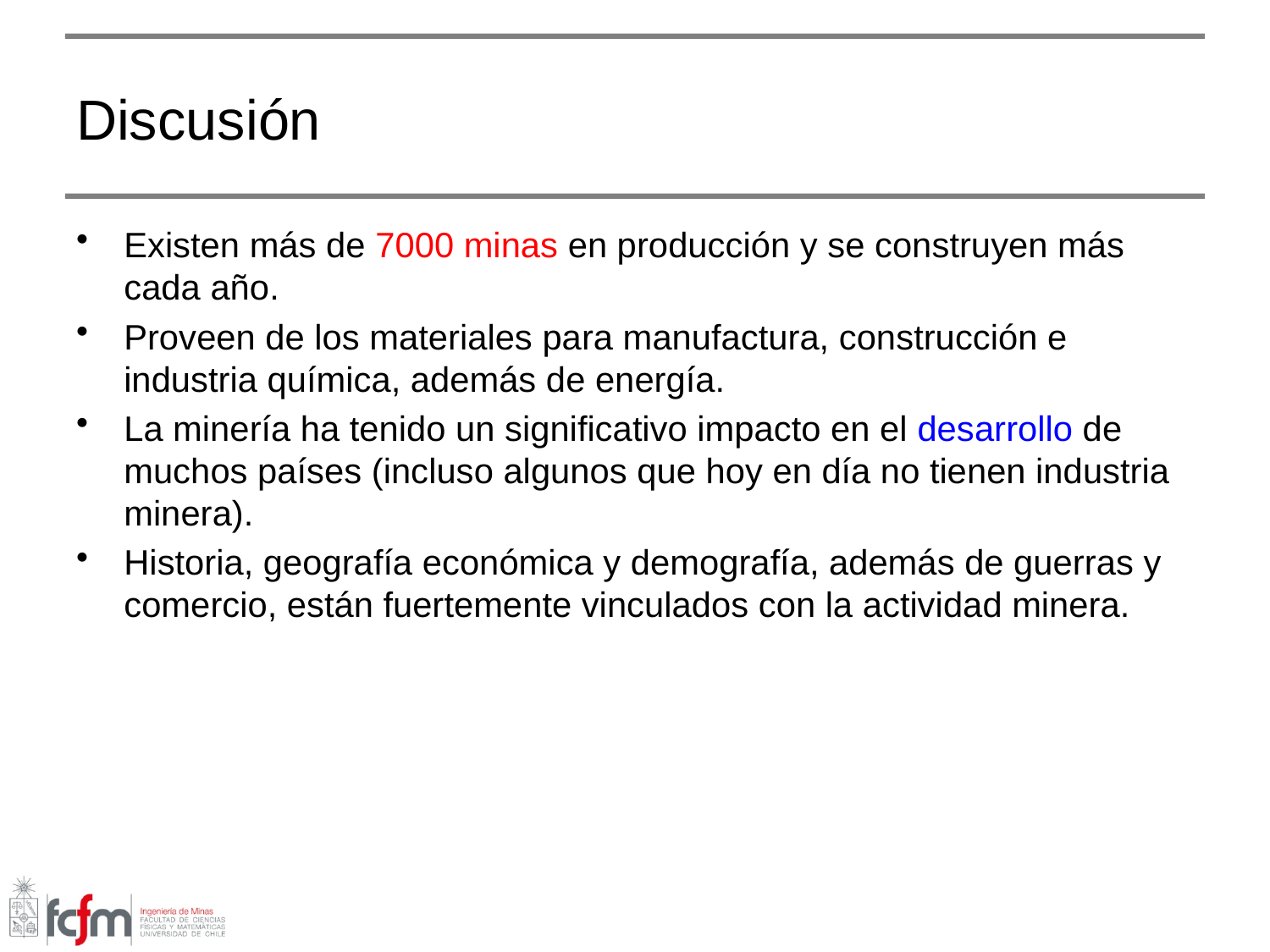

# Discusión
Existen más de 7000 minas en producción y se construyen más cada año.
Proveen de los materiales para manufactura, construcción e industria química, además de energía.
La minería ha tenido un significativo impacto en el desarrollo de muchos países (incluso algunos que hoy en día no tienen industria minera).
Historia, geografía económica y demografía, además de guerras y comercio, están fuertemente vinculados con la actividad minera.